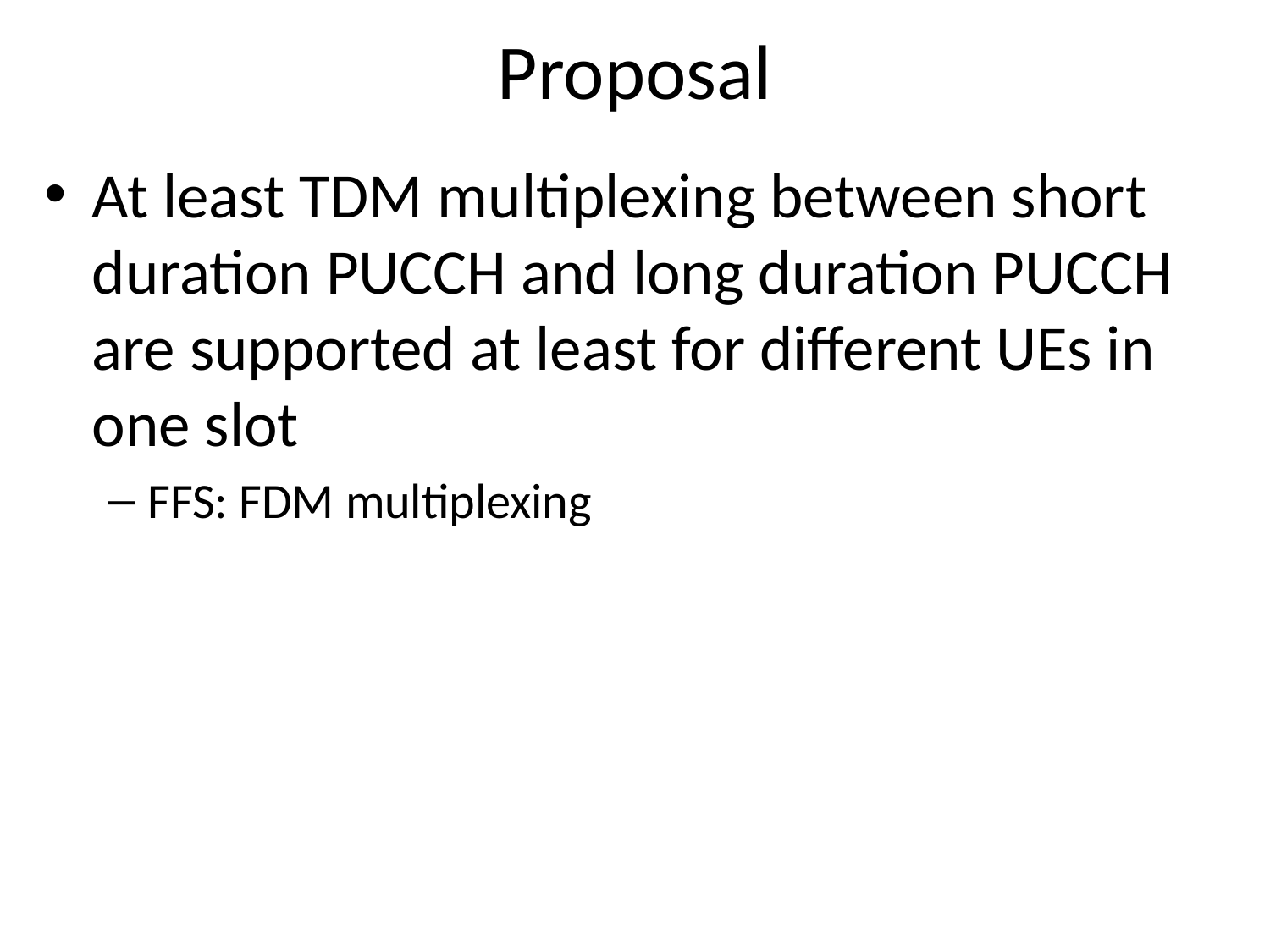

# Proposal
At least TDM multiplexing between short duration PUCCH and long duration PUCCH are supported at least for different UEs in one slot
FFS: FDM multiplexing